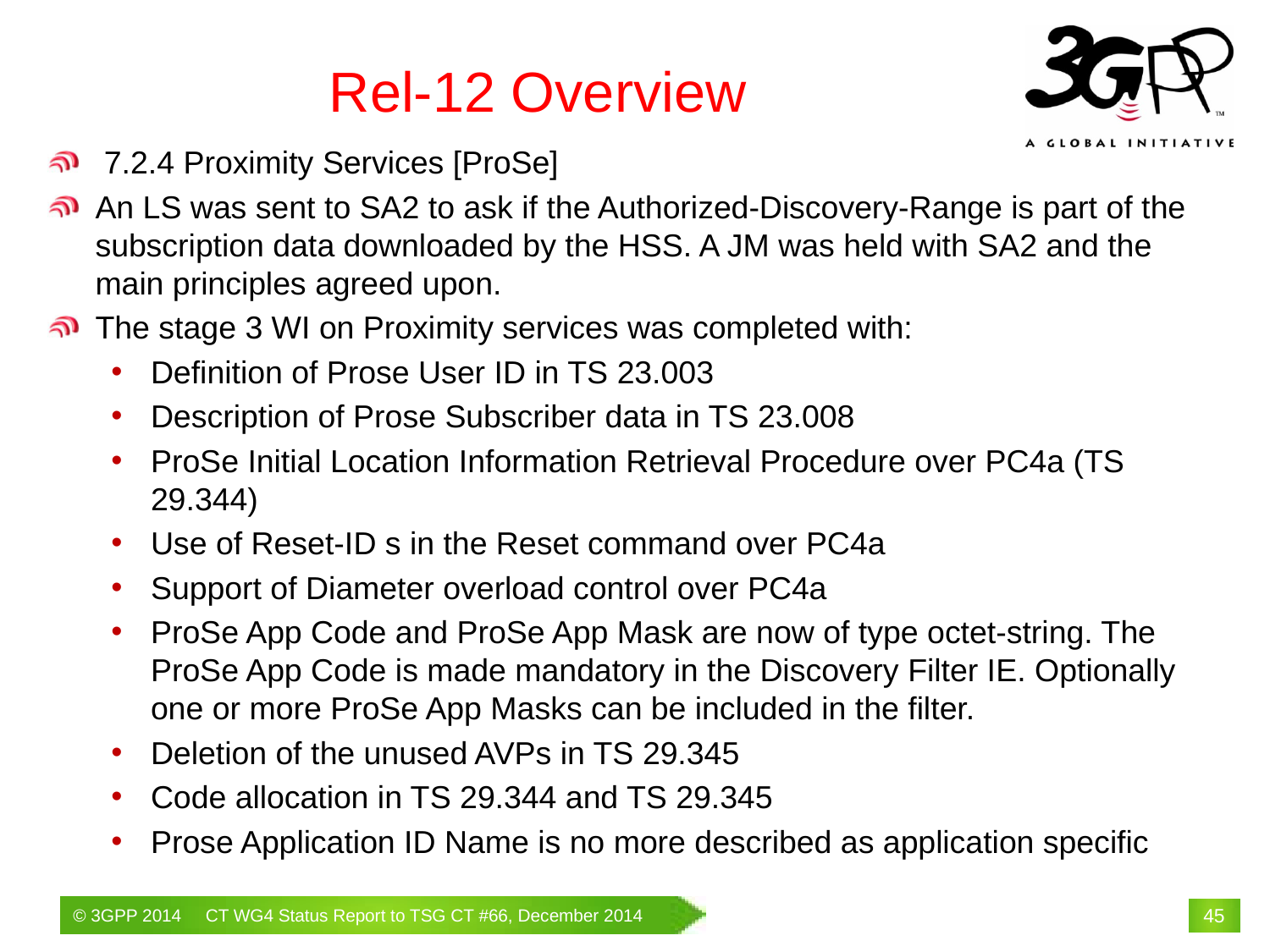

# Rel-12 Overview
 7.2.4 Proximity Services [ProSe]
An LS was sent to SA2 to ask if the Authorized-Discovery-Range is part of the subscription data downloaded by the HSS. A JM was held with SA2 and the main principles agreed upon.
The stage 3 WI on Proximity services was completed with:
Definition of Prose User ID in TS 23.003
Description of Prose Subscriber data in TS 23.008
ProSe Initial Location Information Retrieval Procedure over PC4a (TS 29.344)
Use of Reset-ID s in the Reset command over PC4a
Support of Diameter overload control over PC4a
ProSe App Code and ProSe App Mask are now of type octet-string. The ProSe App Code is made mandatory in the Discovery Filter IE. Optionally one or more ProSe App Masks can be included in the filter.
Deletion of the unused AVPs in TS 29.345
Code allocation in TS 29.344 and TS 29.345
Prose Application ID Name is no more described as application specific